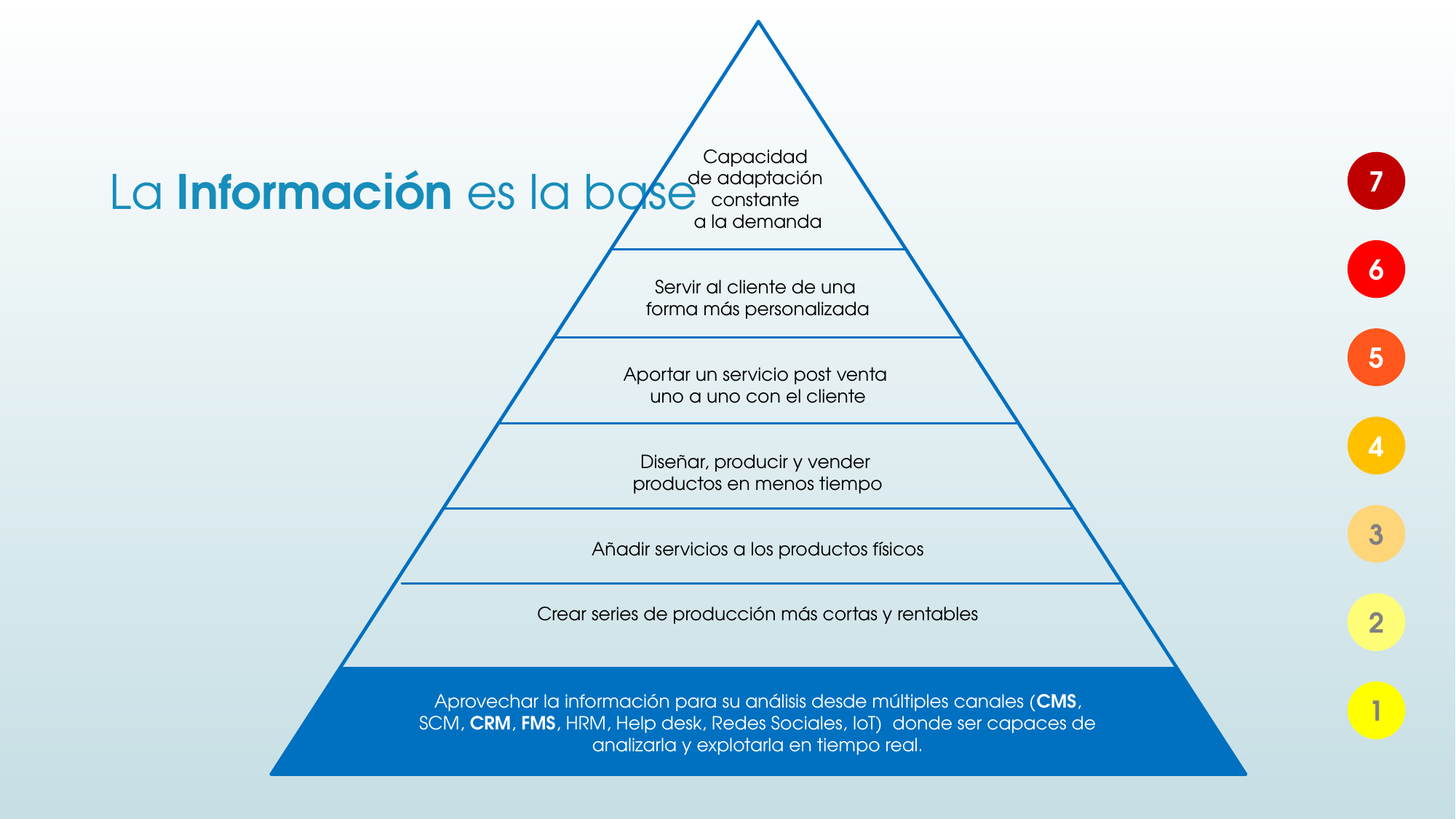

# La Información es la base
Capacidad
de adaptación
constante
a la demanda

Servir al cliente de una
forma más personalizada

Aportar un servicio post venta
uno a uno con el cliente

Diseñar, producir y vender
productos en menos tiempo

Añadir servicios a los productos físicos

Crear series de producción más cortas y rentables

Aprovechar la información para su análisis desde múltiples canales (CMS, SCM, CRM, FMS, HRM, Help desk, Redes Sociales, IoT)  donde ser capaces de analizarla y explotarla en tiempo real.
7
6
5
4
3
2

1